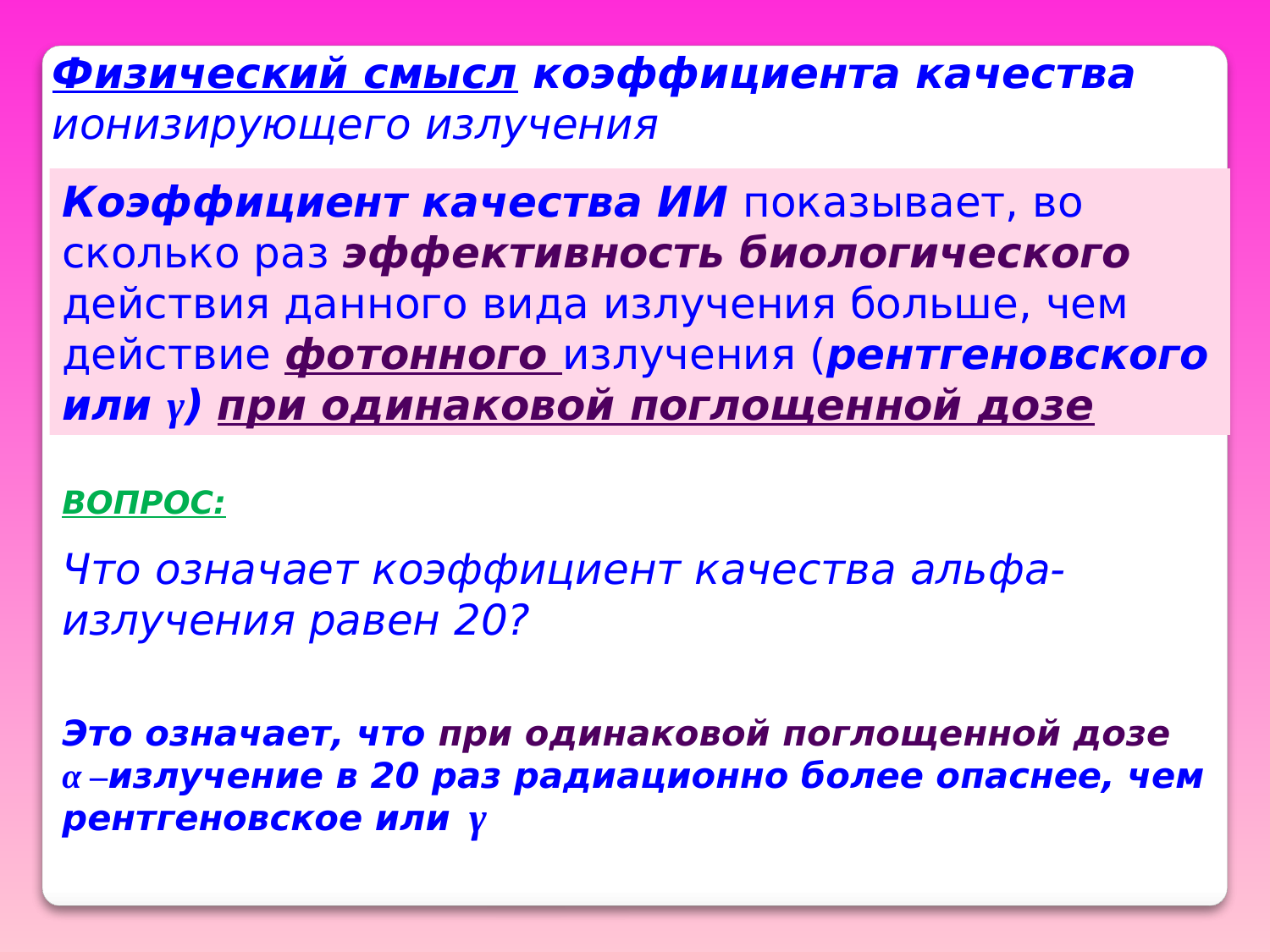

Физический смысл коэффициента качества ионизирующего излучения
Коэффициент качества ИИ показывает, во сколько раз эффективность биологического действия данного вида излучения больше, чем действие фотонного излучения (рентгеновского или γ) при одинаковой поглощенной дозе
ВОПРОС:
Что означает коэффициент качества альфа- излучения равен 20?
Это означает, что при одинаковой поглощенной дозе
α –излучение в 20 раз радиационно более опаснее, чем рентгеновское или
γ